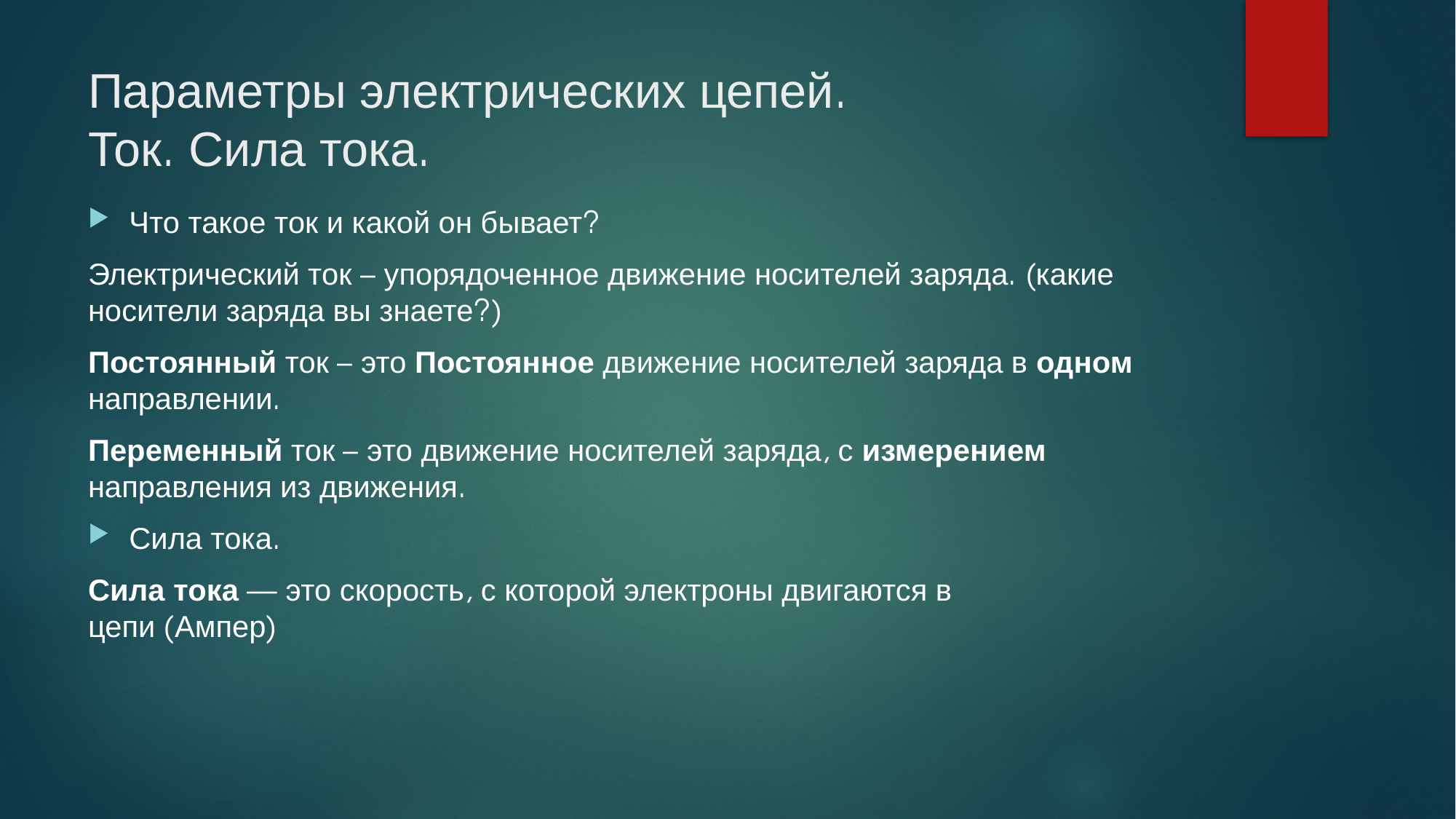

# Параметры электрических цепей. Ток. Сила тока.
Что такое ток и какой он бывает?
Электрический ток – упорядоченное движение носителей заряда. (какие носители заряда вы знаете?)
Постоянный ток – это Постоянное движение носителей заряда в одном направлении.
Переменный ток – это движение носителей заряда, с измерением направления из движения.
Сила тока.
Сила тока — это скорость, с которой электроны двигаются в цепи (Ампер)